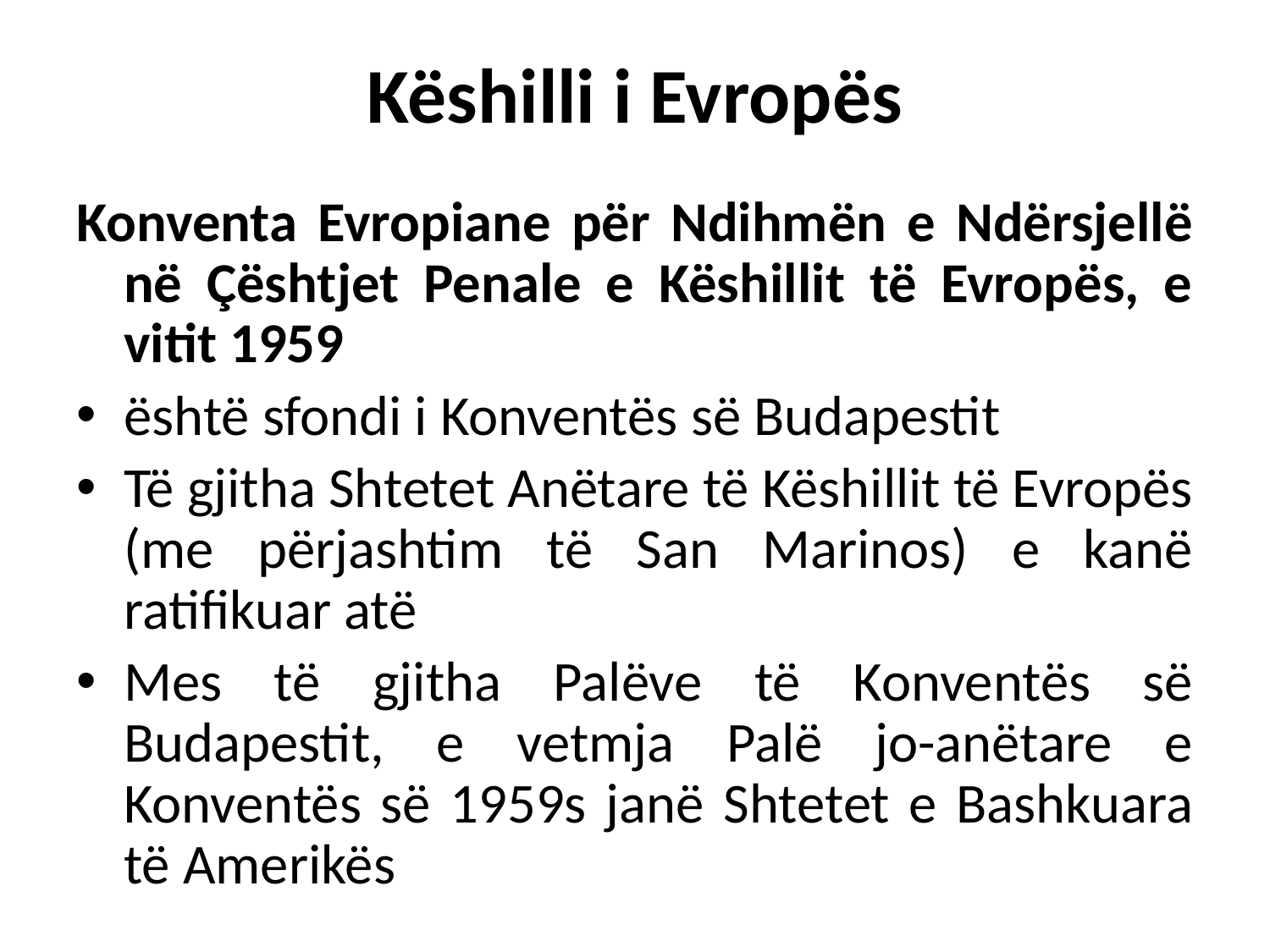

Këshilli i Evropës
Konventa Evropiane për Ndihmën e Ndërsjellë në Çështjet Penale e Këshillit të Evropës, e vitit 1959
është sfondi i Konventës së Budapestit
Të gjitha Shtetet Anëtare të Këshillit të Evropës (me përjashtim të San Marinos) e kanë ratifikuar atë
Mes të gjitha Palëve të Konventës së Budapestit, e vetmja Palë jo-anëtare e Konventës së 1959s janë Shtetet e Bashkuara të Amerikës